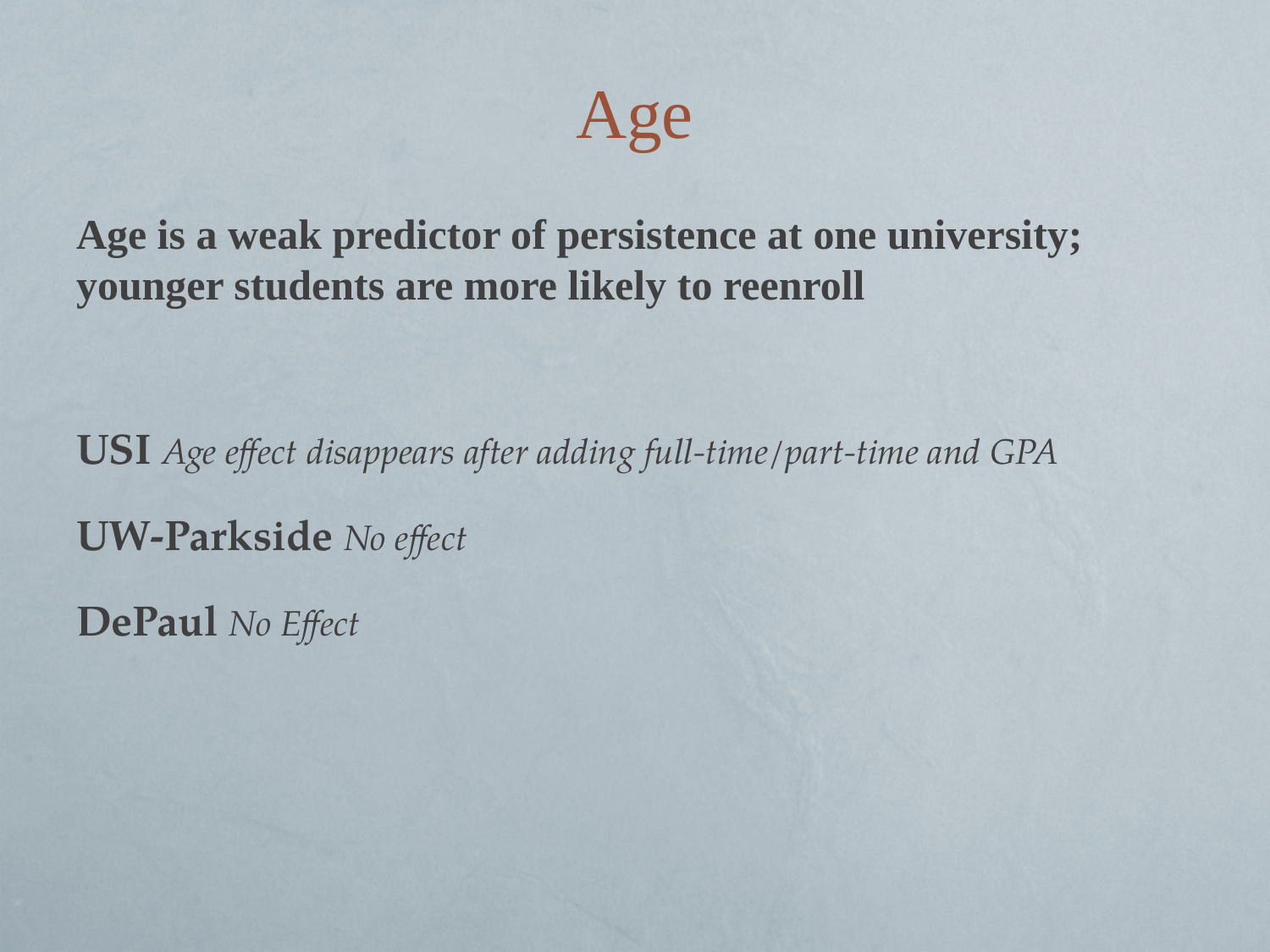

# Age
Age is a weak predictor of persistence at one university; younger students are more likely to reenroll

USI Age effect disappears after adding full-time/part-time and GPA
UW-Parkside No effect
DePaul No Effect